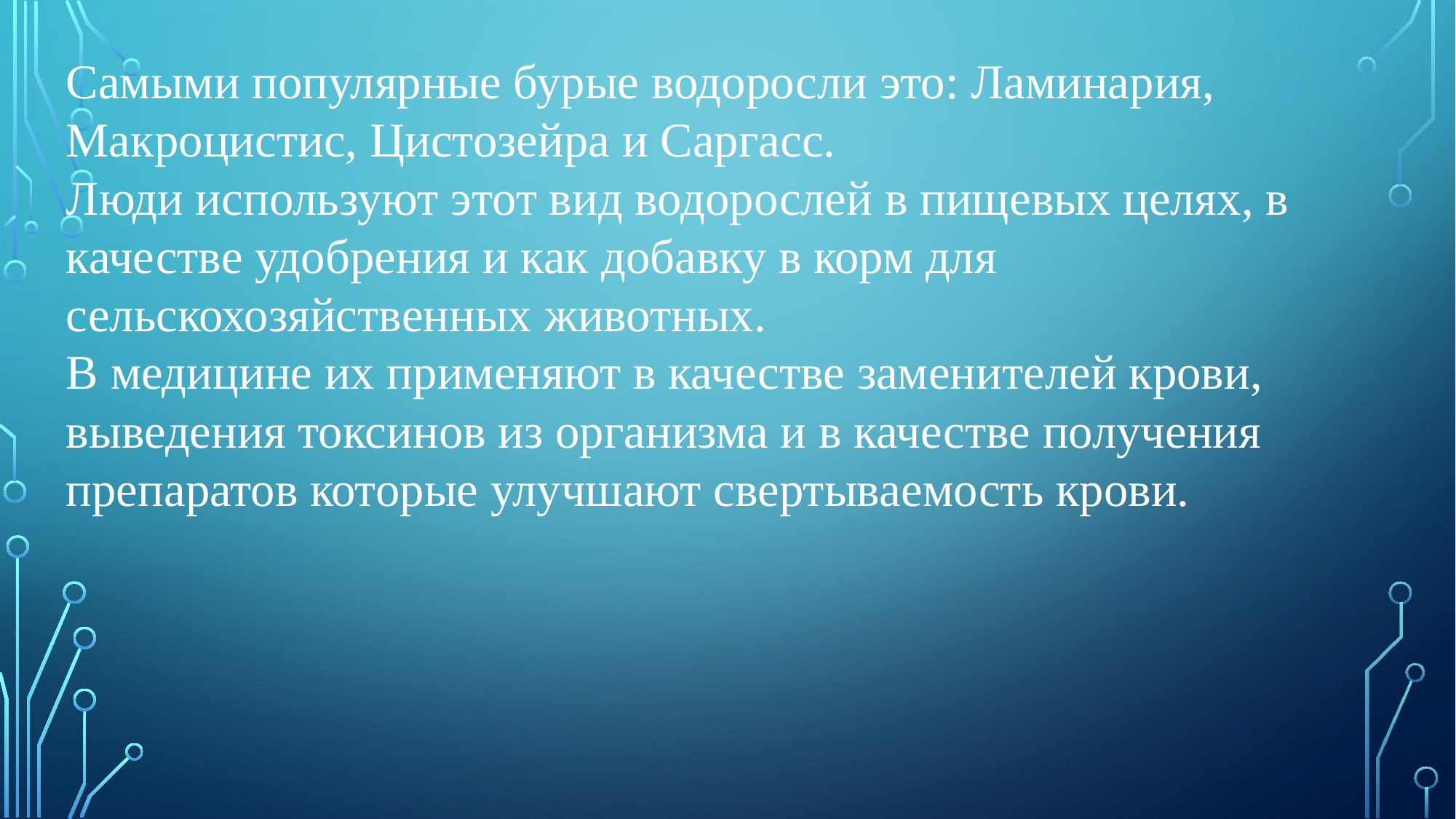

Самыми популярные бурые водоросли это: Ламинария, Макроцистис, Цистозейра и Саргасс.
Люди используют этот вид водорослей в пищевых целях, в качестве удобрения и как добавку в корм для сельскохозяйственных животных.
В медицине их применяют в качестве заменителей крови, выведения токсинов из организма и в качестве получения препаратов которые улучшают свертываемость крови.